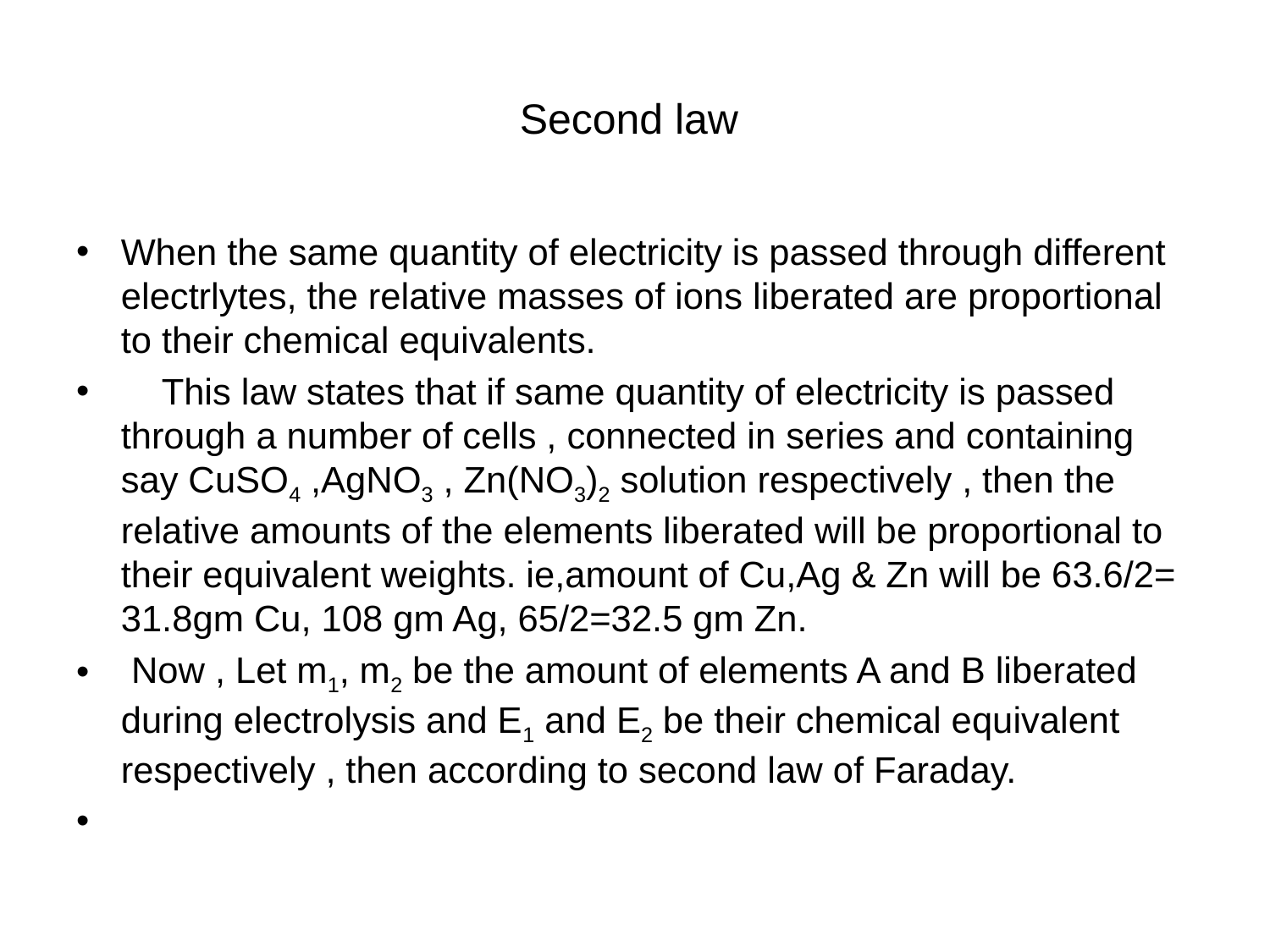

# Second law
When the same quantity of electricity is passed through different electrlytes, the relative masses of ions liberated are proportional to their chemical equivalents.
    This law states that if same quantity of electricity is passed through a number of cells , connected in series and containing say CuSO4 ,AgNO3 , Zn(NO3)2 solution respectively , then the relative amounts of the elements liberated will be proportional to their equivalent weights. ie,amount of Cu,Ag & Zn will be 63.6/2= 31.8gm Cu, 108 gm Ag, 65/2=32.5 gm Zn.
 Now , Let m1, m2 be the amount of elements A and B liberated during electrolysis and E1 and E2 be their chemical equivalent respectively , then according to second law of Faraday.